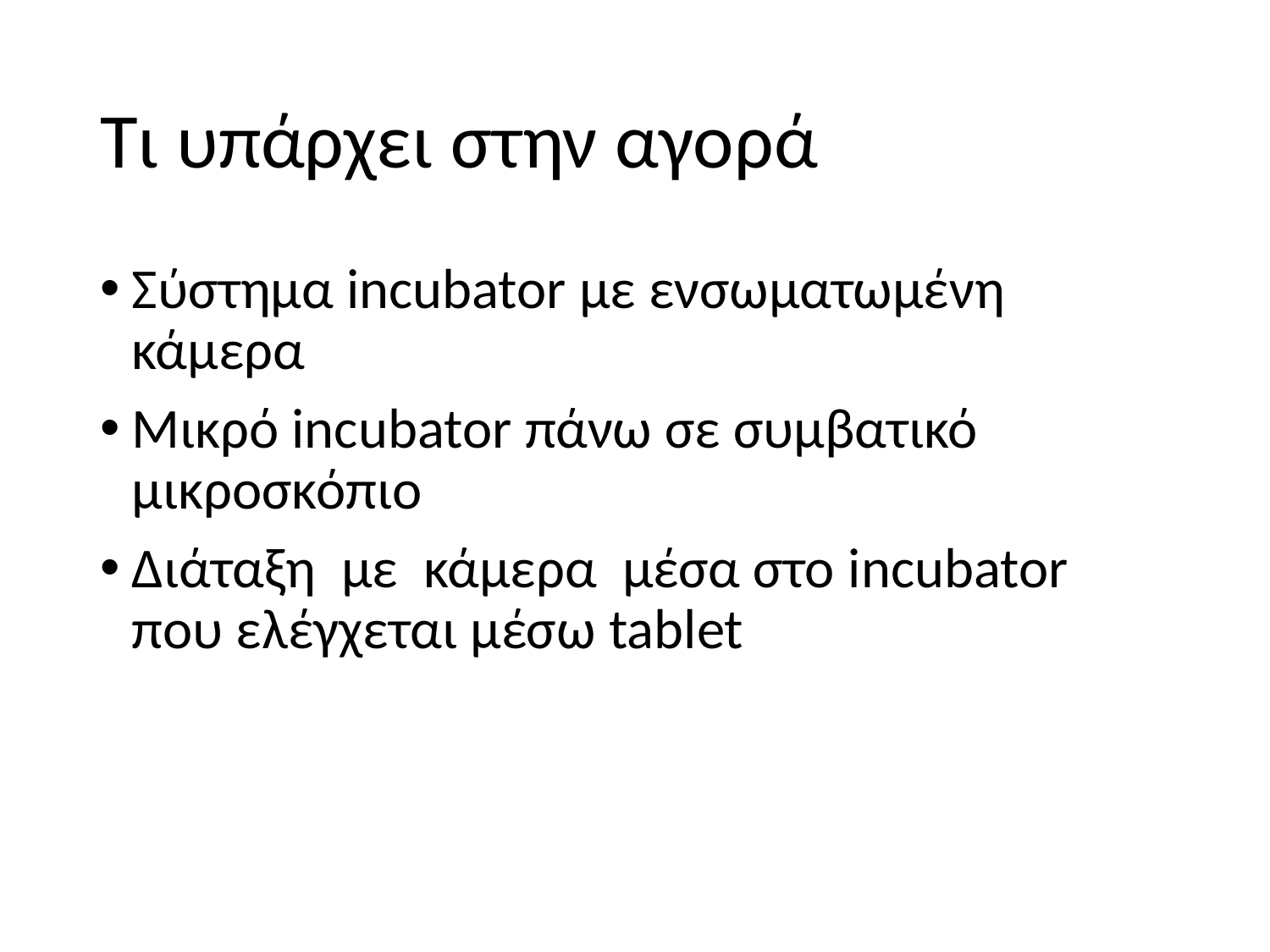

# Τι υπάρχει στην αγορά
Σύστημα incubator με ενσωματωμένη κάμερα
Μικρό incubator πάνω σε συμβατικό μικροσκόπιο
Διάταξη  με  κάμερα  μέσα στο incubator που ελέγχεται μέσω tablet